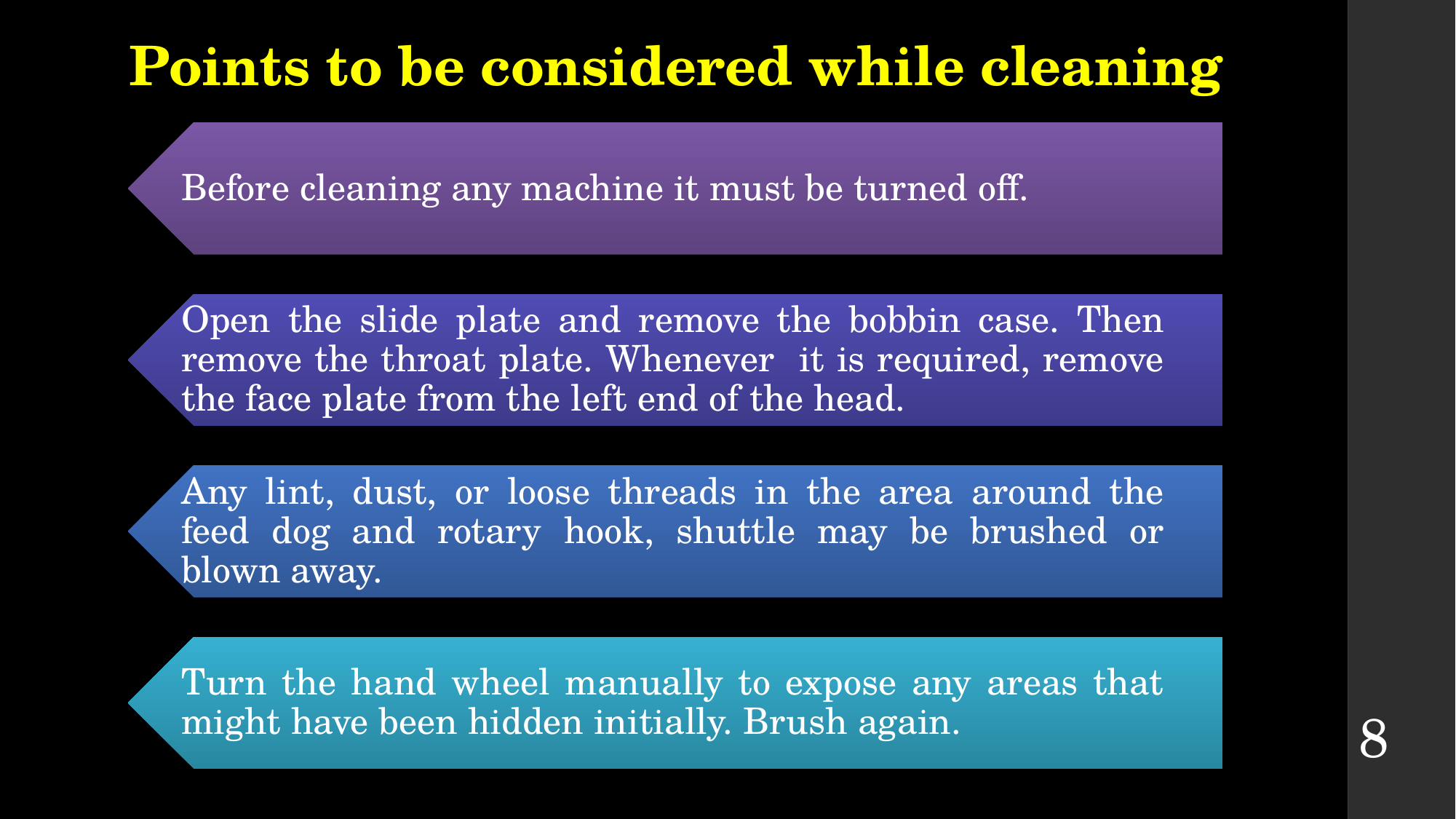

# Points to be considered while cleaning
Before cleaning any machine it must be turned off.
Open the slide plate and remove the bobbin case. Then remove the throat plate. Whenever  it is required, remove the face plate from the left end of the head.
Any lint, dust, or loose threads in the area around the feed dog and rotary hook, shuttle may be brushed or blown away.
Turn the hand wheel manually to expose any areas that might have been hidden initially. Brush again.
8